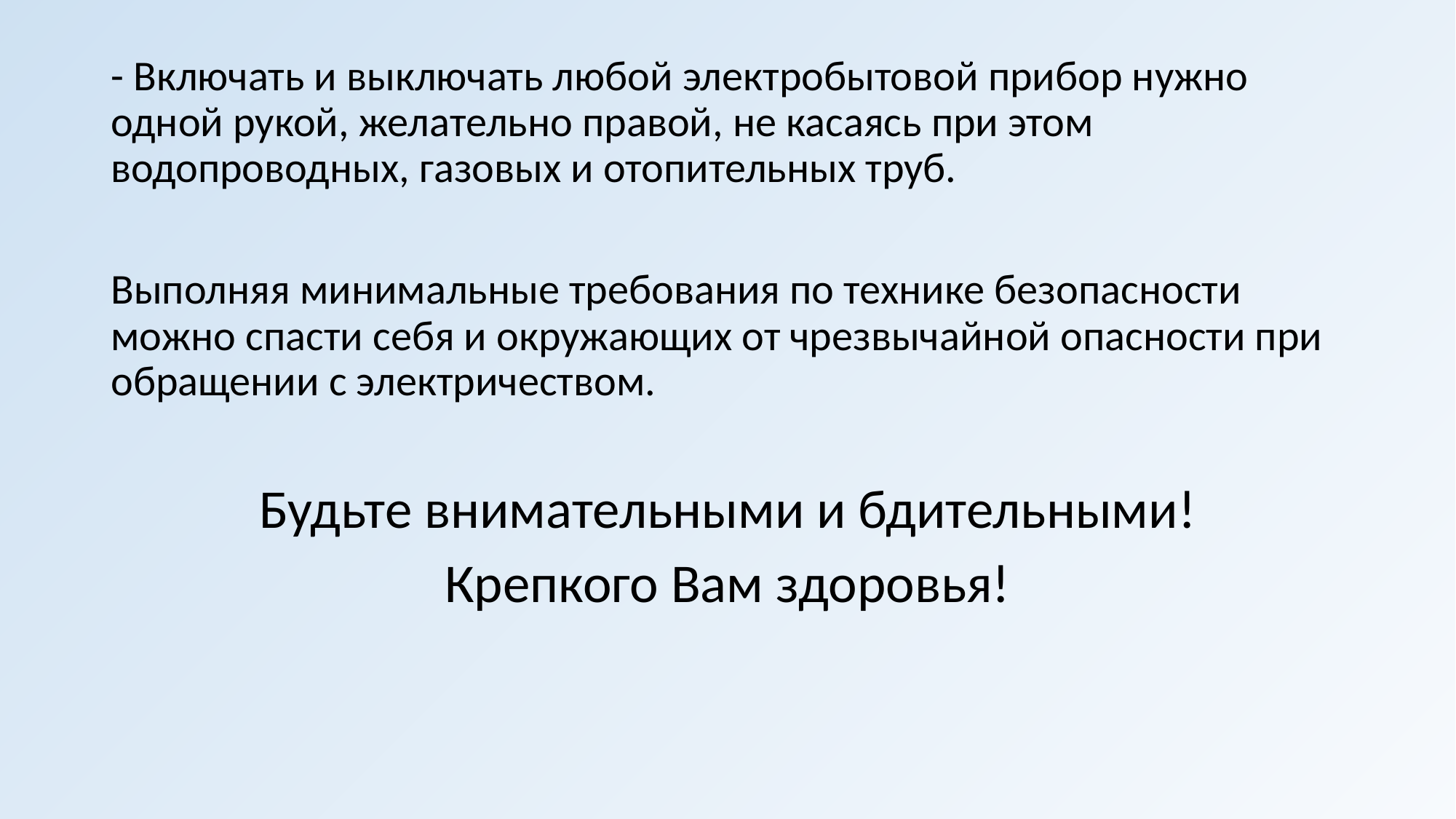

- Включать и выключать любой электробытовой прибор нужно одной рукой, желательно правой, не касаясь при этом водопроводных, газовых и отопительных труб.

Выполняя минимальные требования по технике безопасности можно спасти себя и окружающих от чрезвычайной опасности при обращении с электричеством.

Будьте внимательными и бдительными!
Крепкого Вам здоровья!